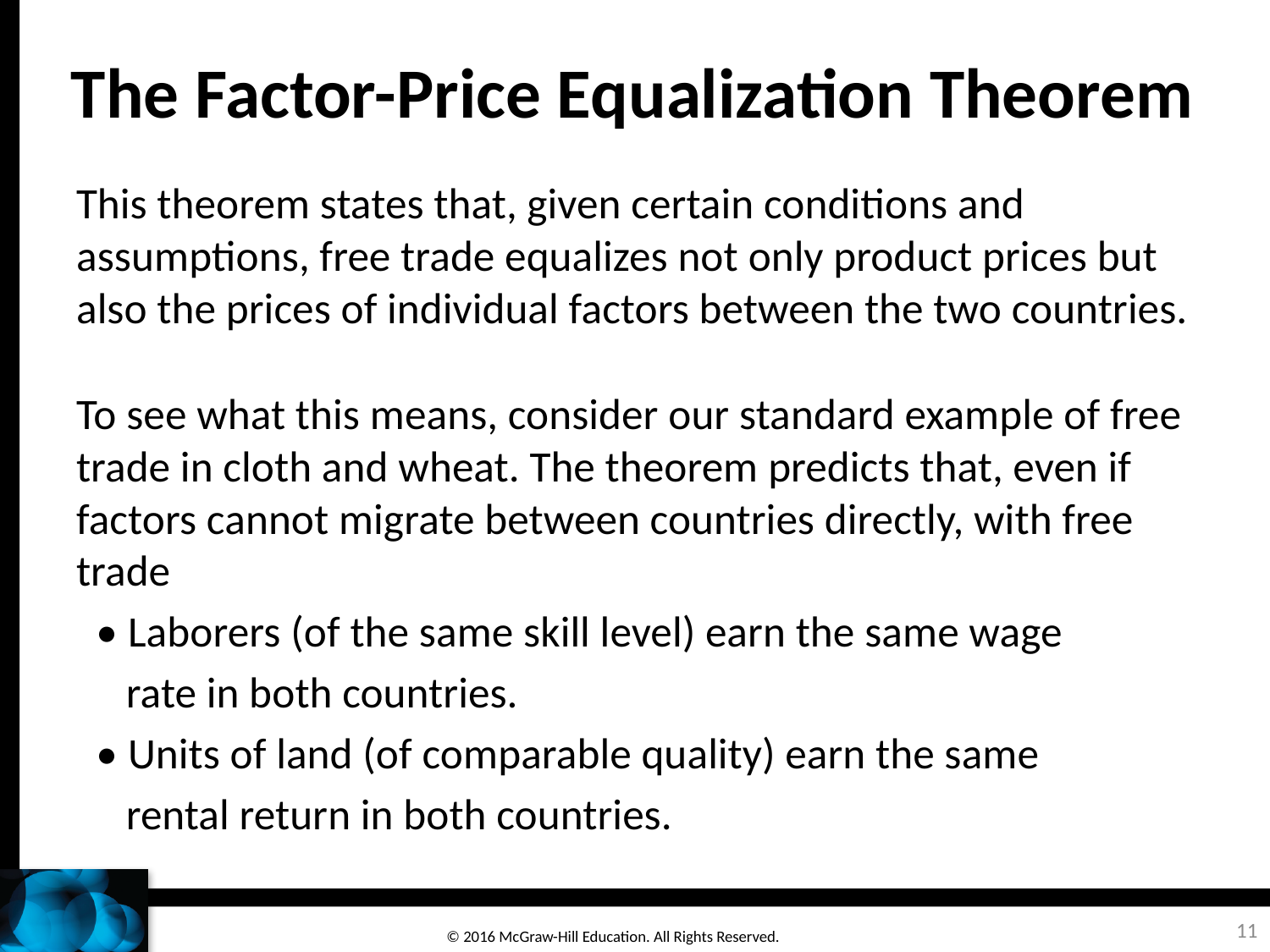

# The Factor-Price Equalization Theorem
This theorem states that, given certain conditions and assumptions, free trade equalizes not only product prices but also the prices of individual factors between the two countries.

To see what this means, consider our standard example of free trade in cloth and wheat. The theorem predicts that, even if factors cannot migrate between countries directly, with free trade
  • Laborers (of the same skill level) earn the same wage
     rate in both countries.
  • Units of land (of comparable quality) earn the same
     rental return in both countries.

11
© 2016 McGraw-Hill Education. All Rights Reserved.